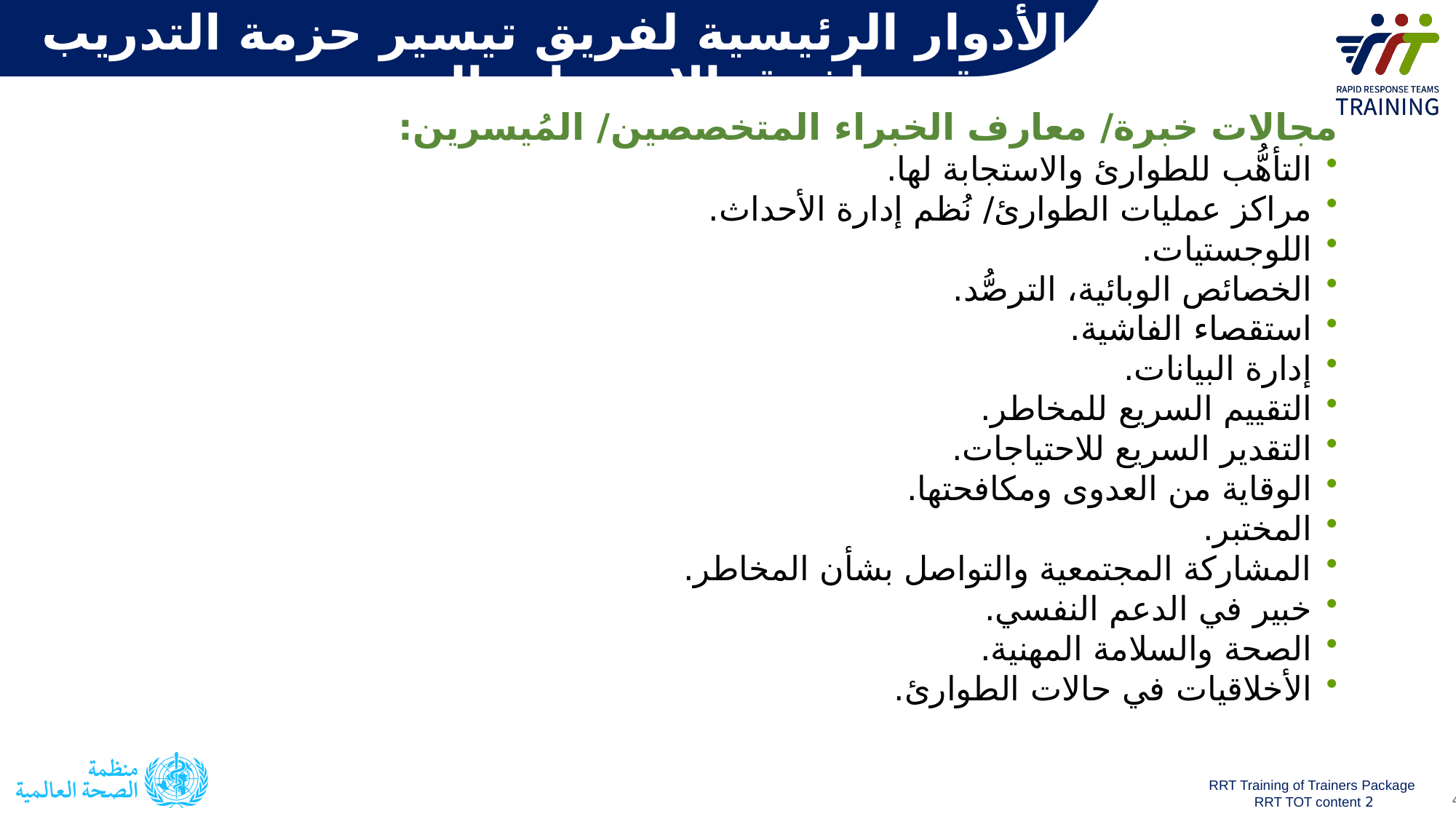

الأدوار الرئيسية لفريق تيسير حزمة التدريب المتقدم لفِرَق الاستجابة السريعة
مجالات خبرة/ معارف الخبراء المتخصصين/ المُيسرين:
التأهُّب للطوارئ والاستجابة لها.
مراكز عمليات الطوارئ/ نُظم إدارة الأحداث.
اللوجستيات.
الخصائص الوبائية، الترصُّد.
استقصاء الفاشية.
إدارة البيانات.
التقييم السريع للمخاطر.
التقدير السريع للاحتياجات.
الوقاية من العدوى ومكافحتها.
المختبر.
المشاركة المجتمعية والتواصل بشأن المخاطر.
خبير في الدعم النفسي.
الصحة والسلامة المهنية.
الأخلاقيات في حالات الطوارئ.